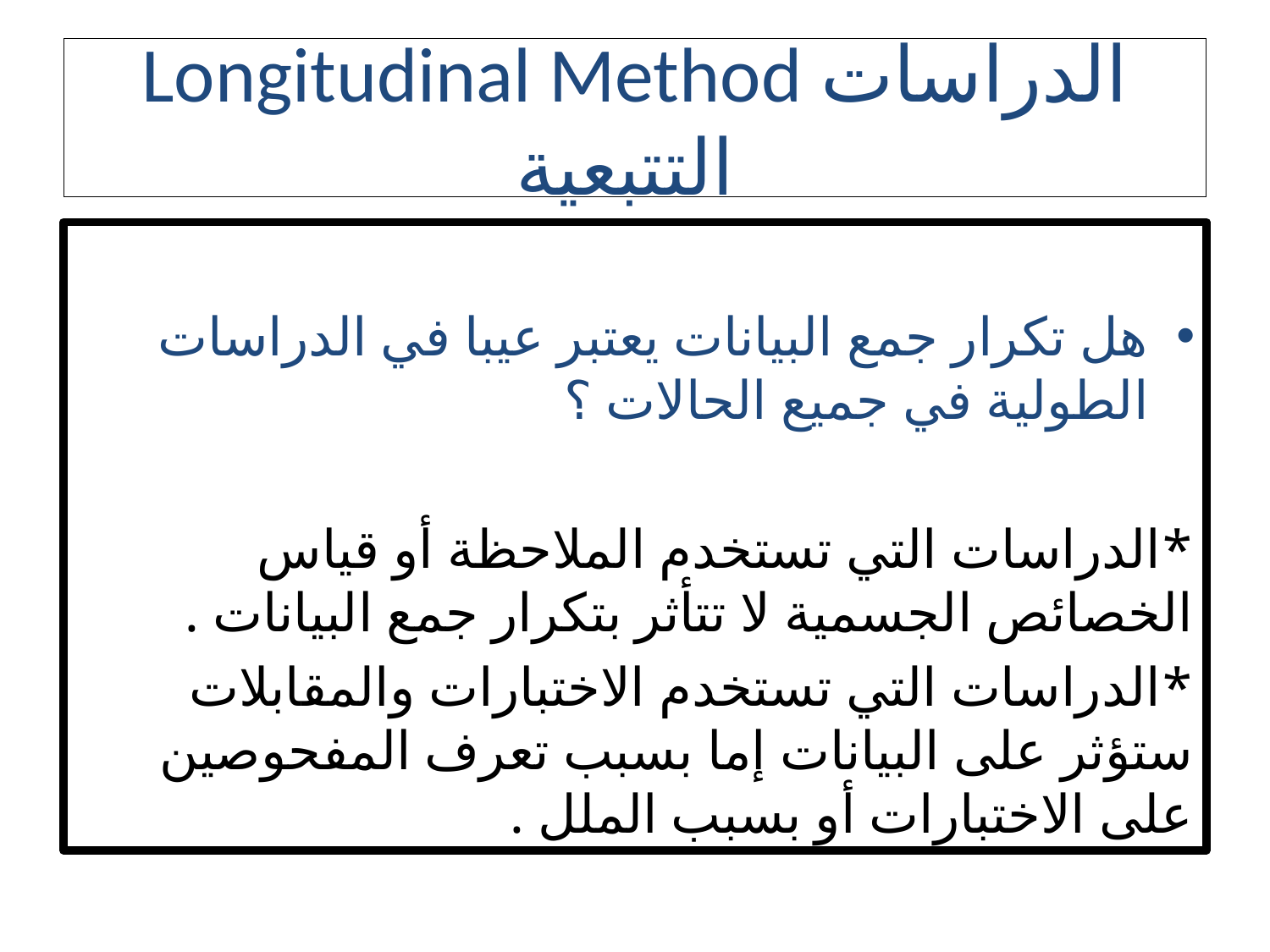

# Longitudinal Method الدراسات التتبعية

هل تكرار جمع البيانات يعتبر عيبا في الدراسات الطولية في جميع الحالات ؟

*الدراسات التي تستخدم الملاحظة أو قياس الخصائص الجسمية لا تتأثر بتكرار جمع البيانات .
*الدراسات التي تستخدم الاختبارات والمقابلات ستؤثر على البيانات إما بسبب تعرف المفحوصين على الاختبارات أو بسبب الملل .